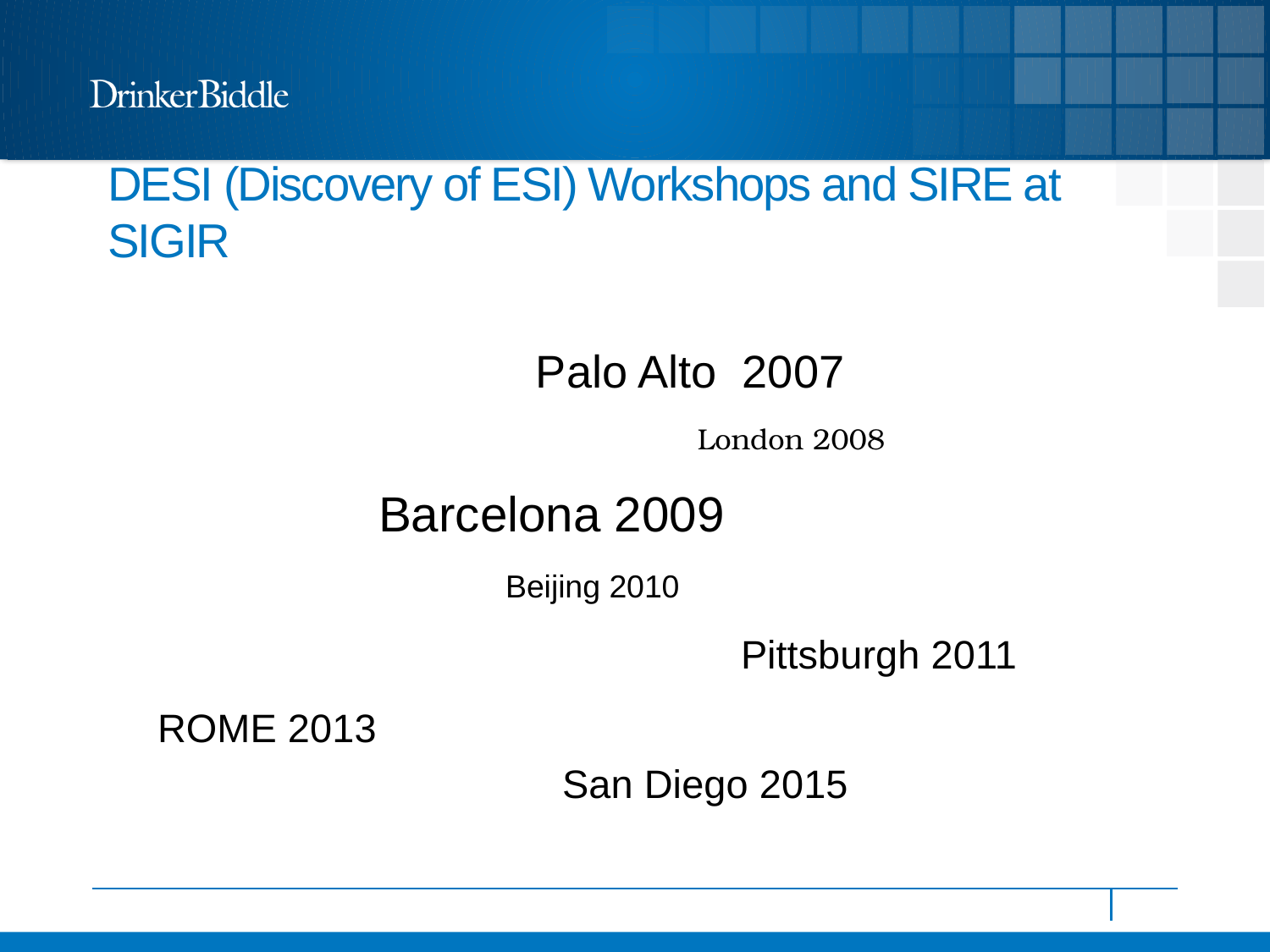

# DESI (Discovery of ESI) Workshops and SIRE at SIGIR

			Palo Alto  2007
				       London 2008
		Barcelona 2009
			Beijing 2010
                                                        Pittsburgh 2011
   ROME 2013
           San Diego 2015